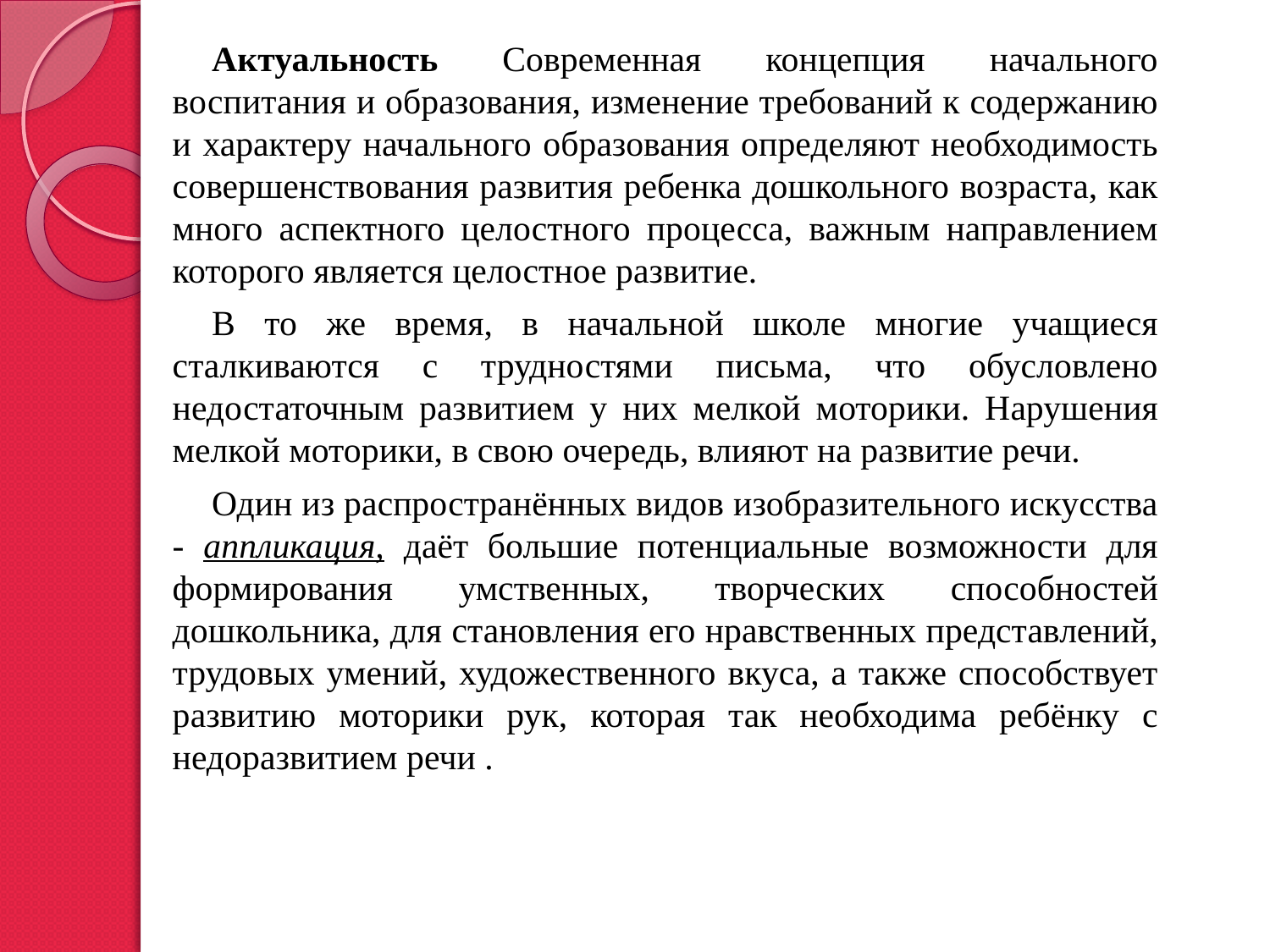

Актуальность Современная концепция начального воспитания и образования, изменение требований к содержанию и характеру начального образования определяют необходимость совершенствования развития ребенка дошкольного возраста, как много аспектного целостного процесса, важным направлением которого является целостное развитие.
В то же время, в начальной школе многие учащиеся сталкиваются с трудностями письма, что обусловлено недостаточным развитием у них мелкой моторики. Нарушения мелкой моторики, в свою очередь, влияют на развитие речи.
Один из распространённых видов изобразительного искусства - аппликация, даёт большие потенциальные возможности для формирования умственных, творческих способностей дошкольника, для становления его нравственных представлений, трудовых умений, художественного вкуса, а также способствует развитию моторики рук, которая так необходима ребёнку с недоразвитием речи .